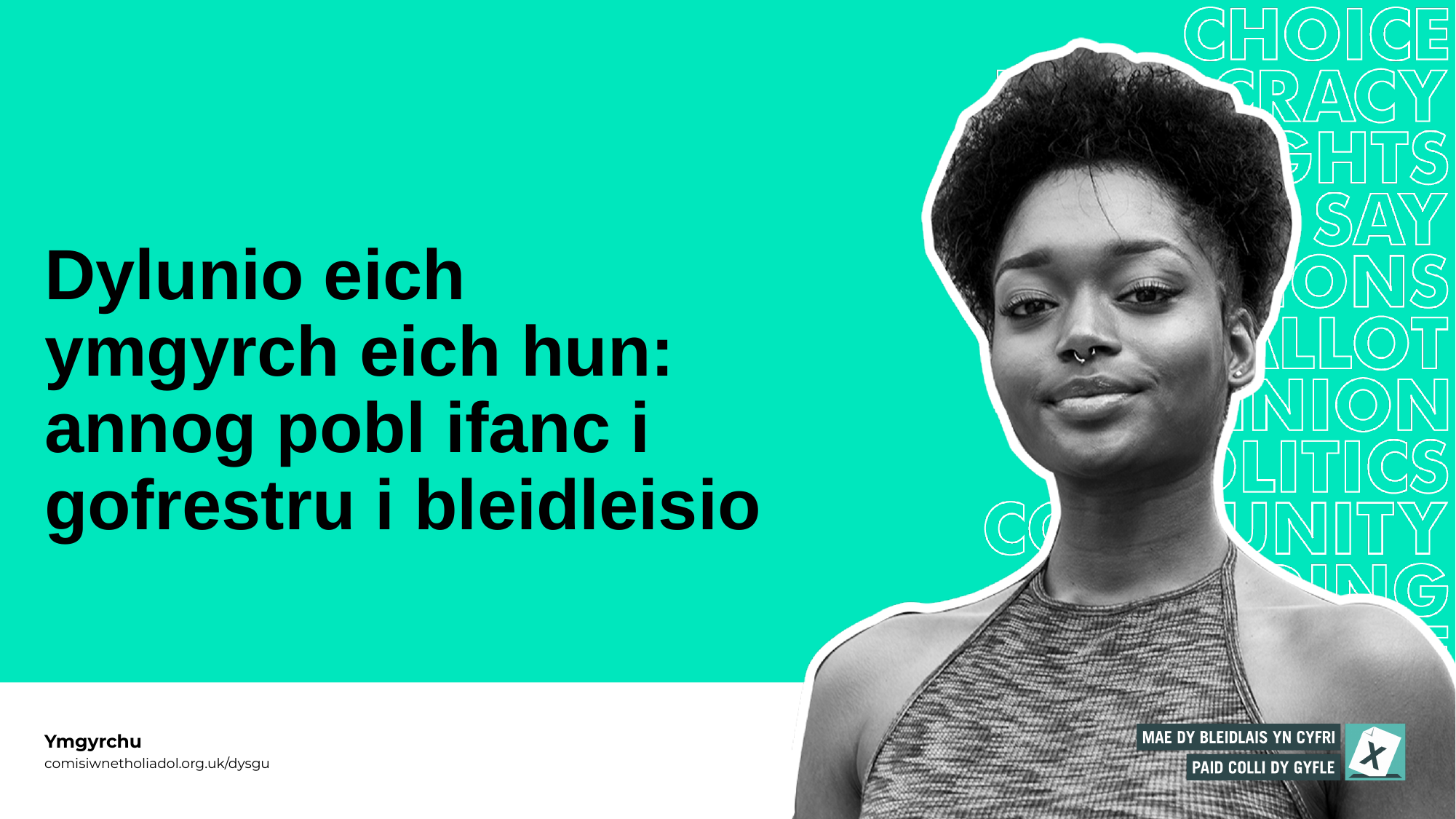

# Dylunio eich ymgyrch eich hun: annog pobl ifanc i gofrestru i bleidleisio
Ymgyrchu